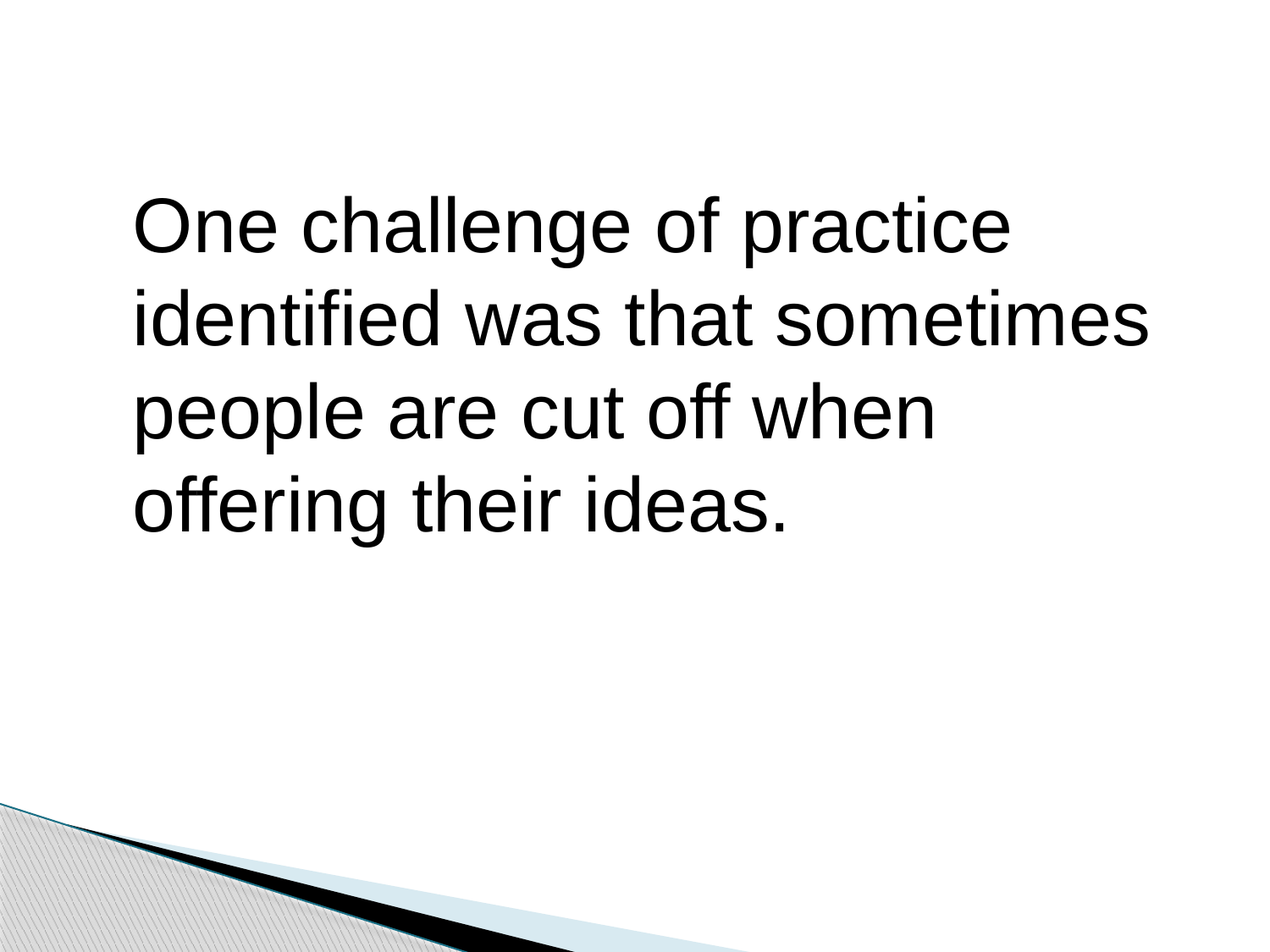

One challenge of practice identified was that sometimes people are cut off when offering their ideas.